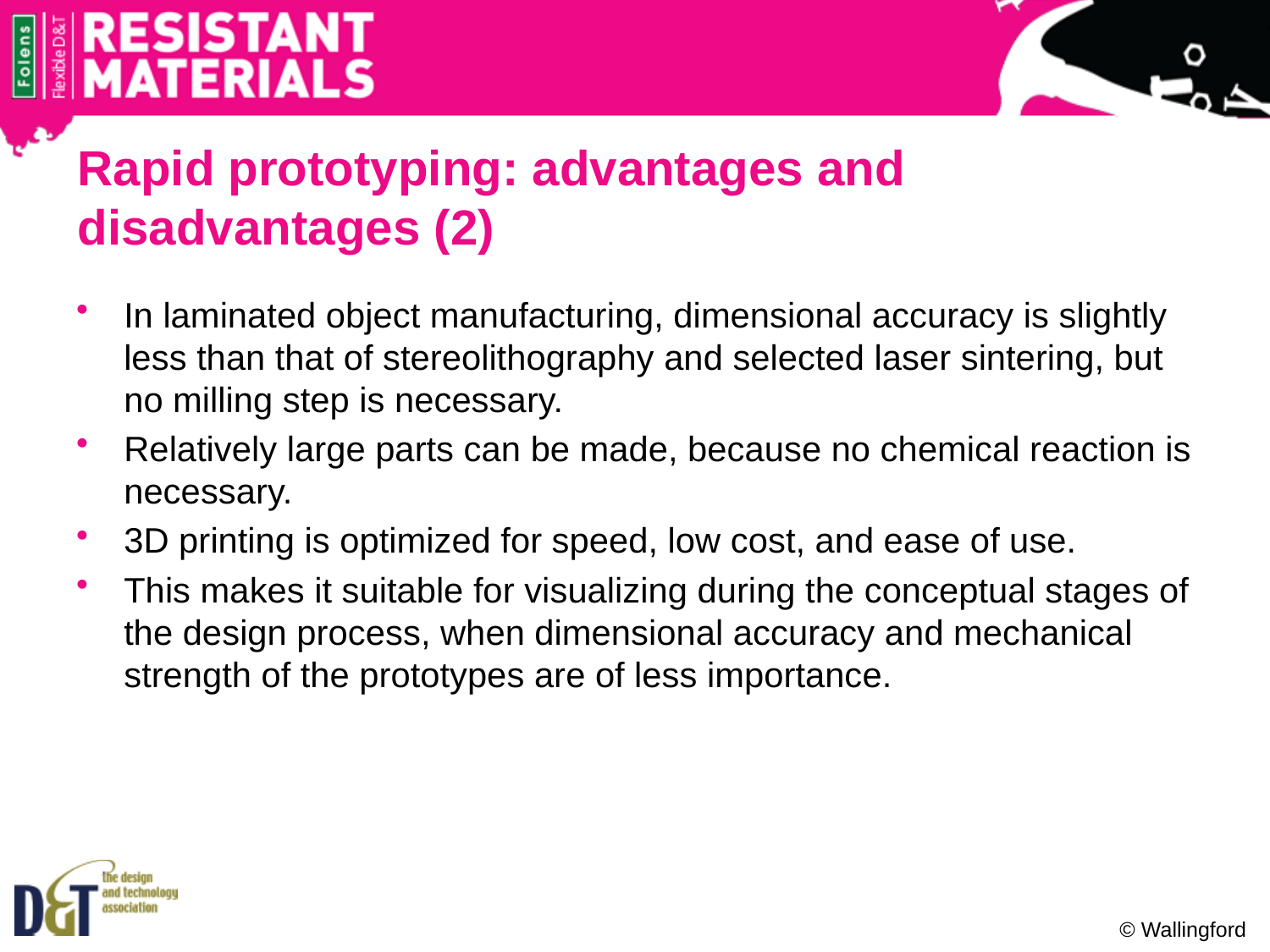

# Rapid prototyping: advantages and disadvantages (2)
In laminated object manufacturing, dimensional accuracy is slightly less than that of stereolithography and selected laser sintering, but no milling step is necessary.
Relatively large parts can be made, because no chemical reaction is necessary.
3D printing is optimized for speed, low cost, and ease of use.
This makes it suitable for visualizing during the conceptual stages of the design process, when dimensional accuracy and mechanical strength of the prototypes are of less importance.
© Wallingford